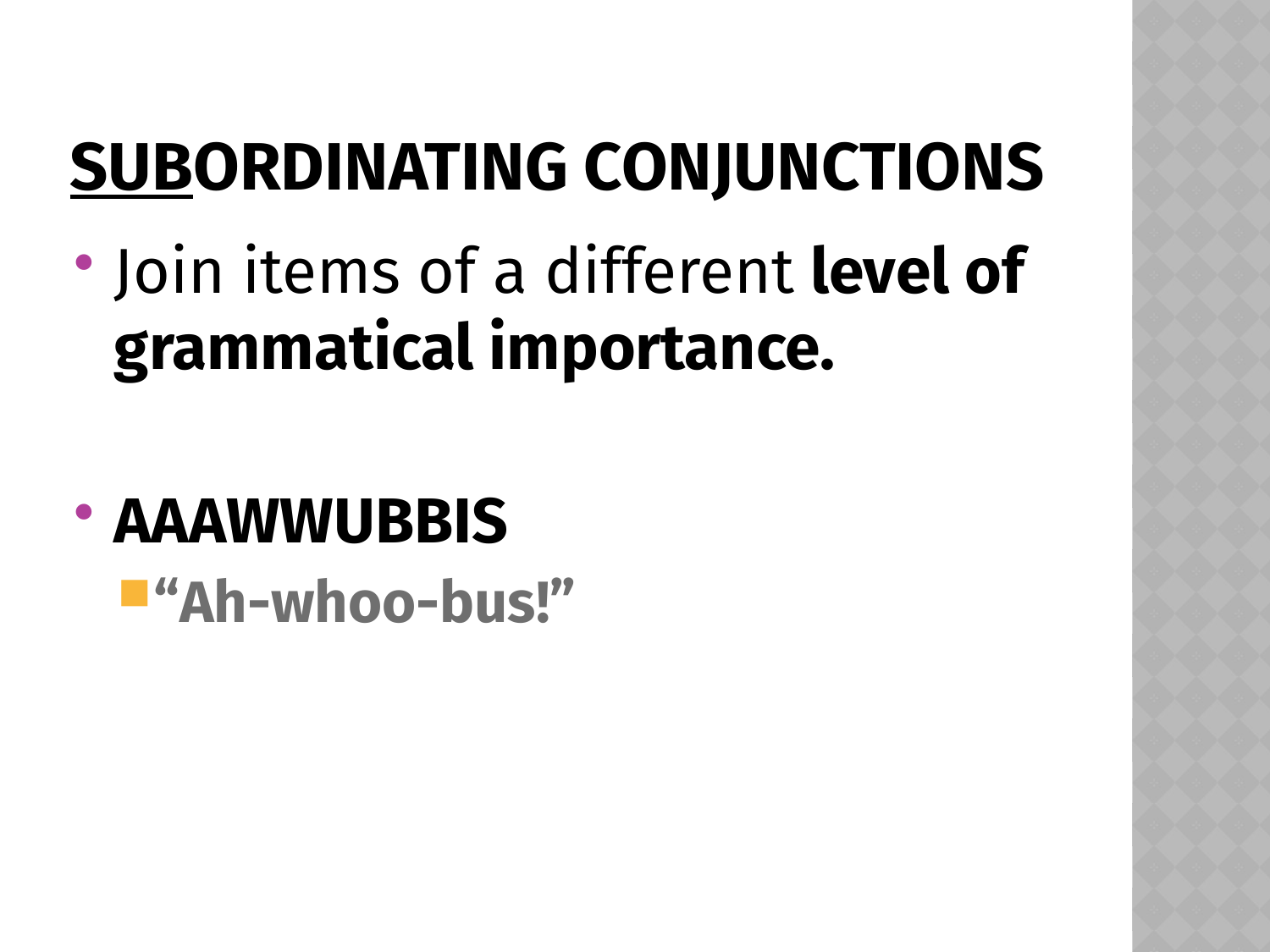

# Subordinating Conjunctions
Join items of a different level of grammatical importance.

AAAWWUBBIS
“Ah-whoo-bus!”